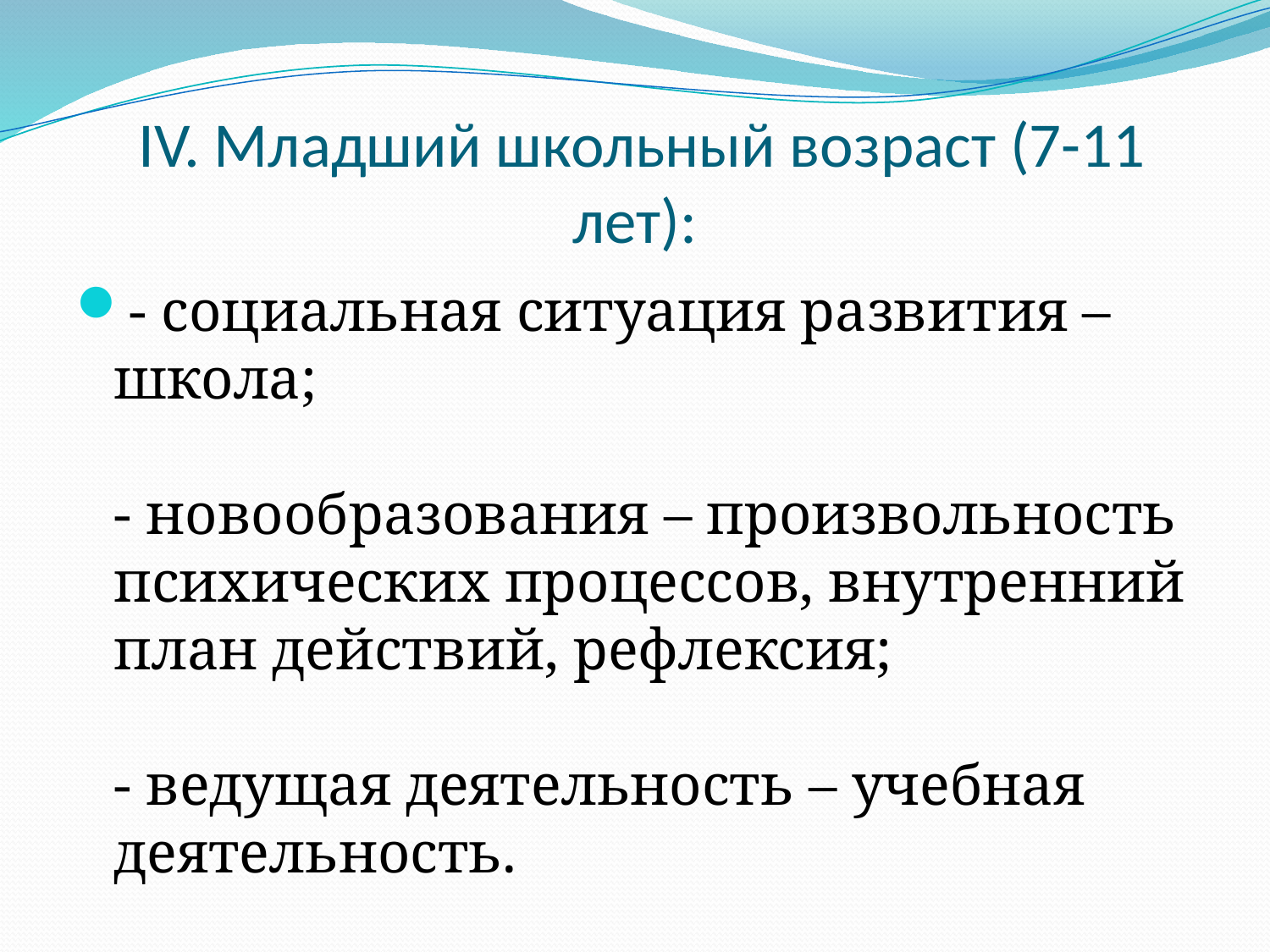

# IV. Младший школьный возраст (7-11 лет):
- социальная ситуация развития – школа;
- новообразования – произвольность психических процессов, внутренний план действий, рефлексия;
- ведущая деятельность – учебная деятельность.